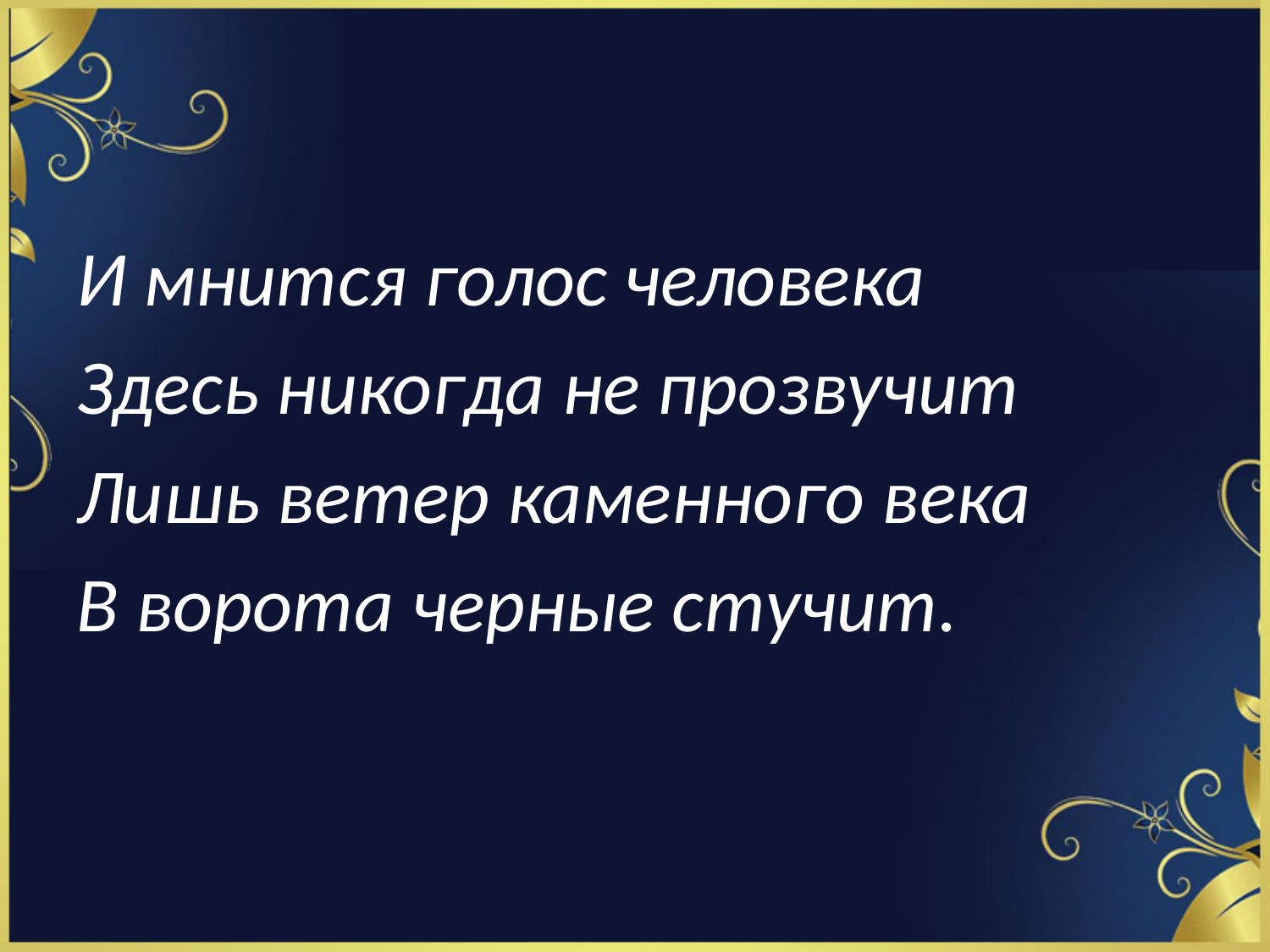

И мнится голос человека
Здесь никогда не прозвучит
Лишь ветер каменного века
В ворота черные стучит.